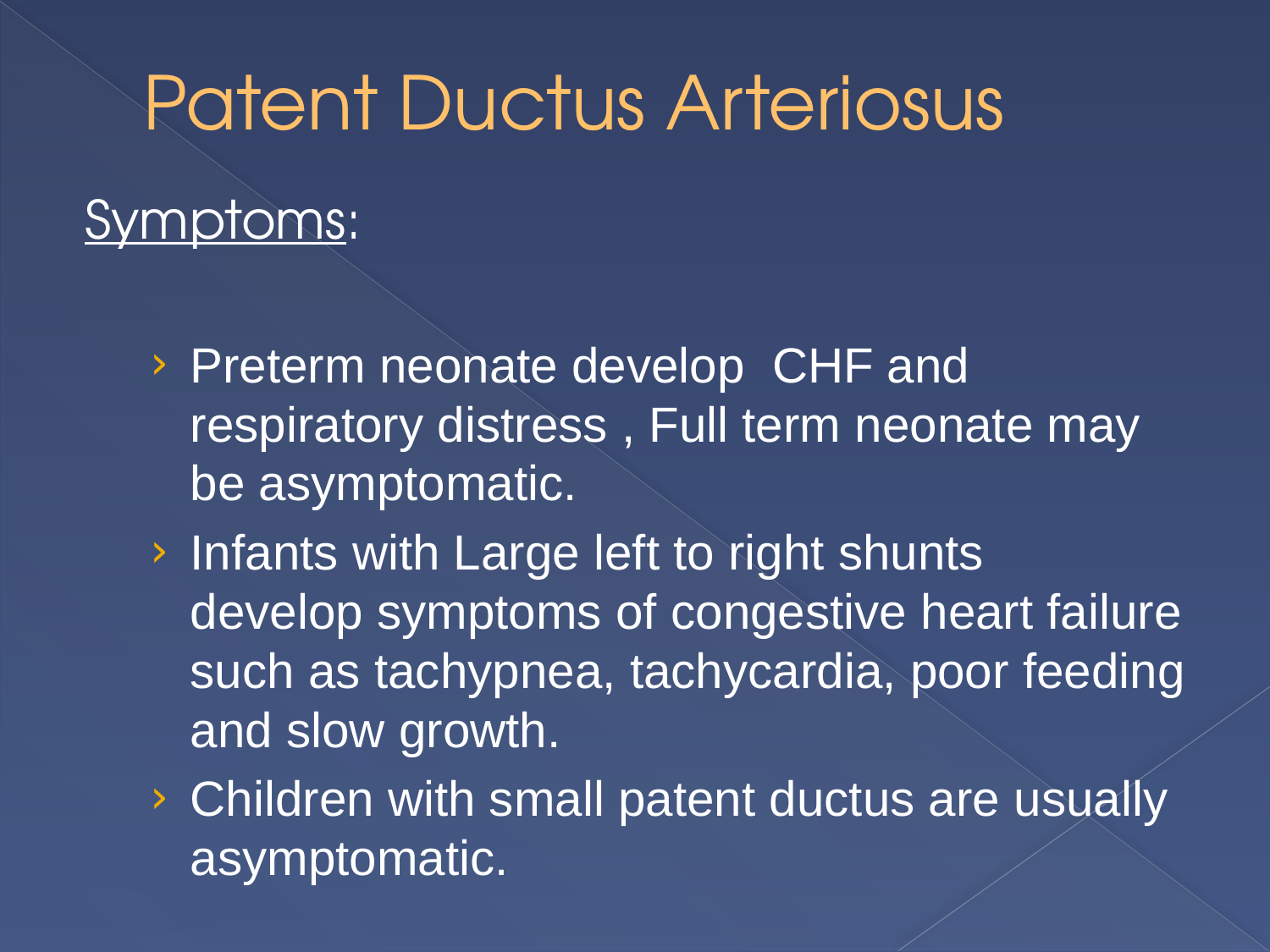

# Patent Ductus Arteriosus
Symptoms:

Preterm neonate develop  CHF and respiratory distress , Full term neonate may be asymptomatic.
Infants with Large left to right shunts   develop symptoms of congestive heart failure such as tachypnea, tachycardia, poor feeding and slow growth.
Children with small patent ductus are usually asymptomatic.